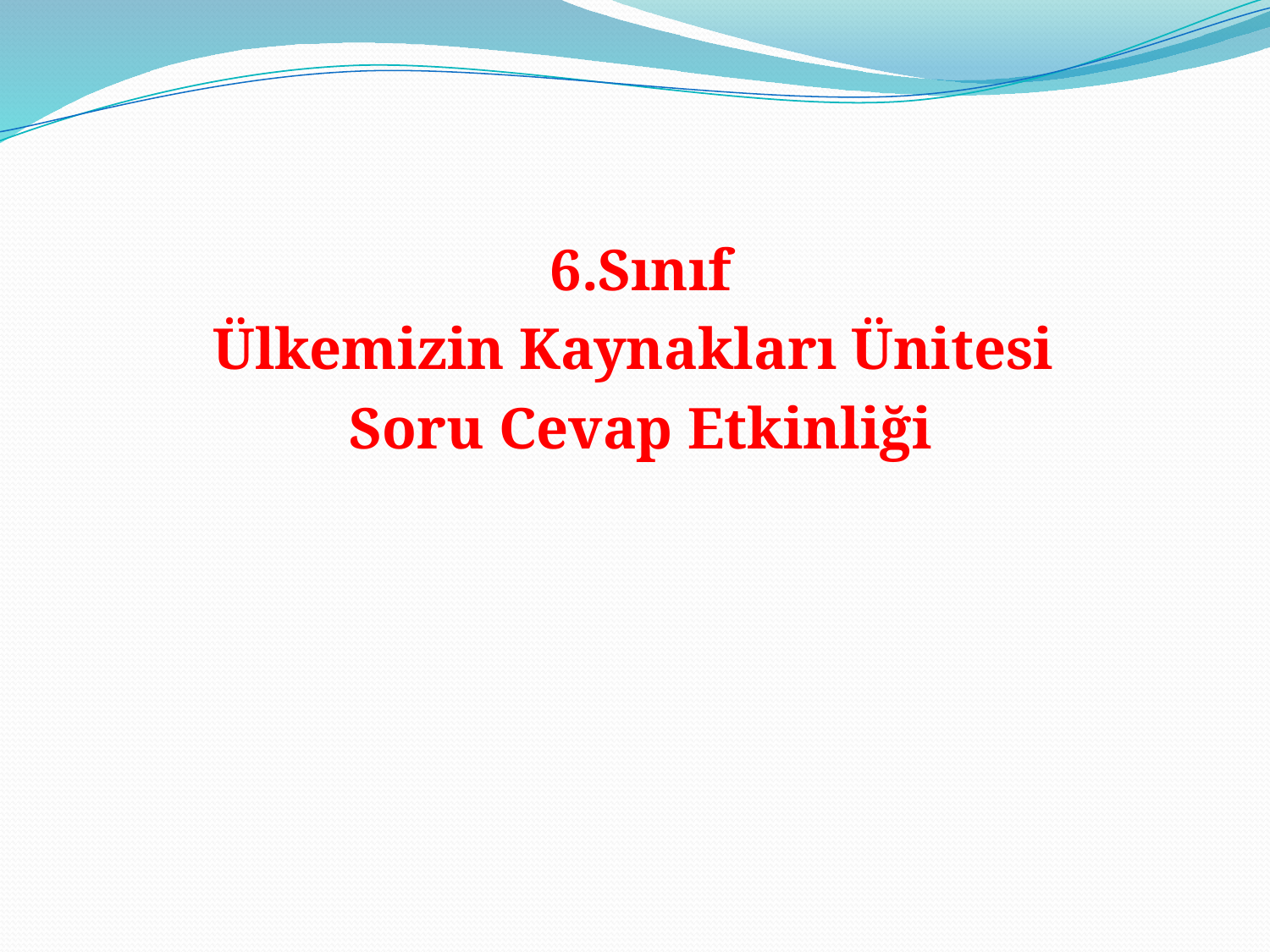

6.Sınıf
Ülkemizin Kaynakları Ünitesi
Soru Cevap Etkinliği